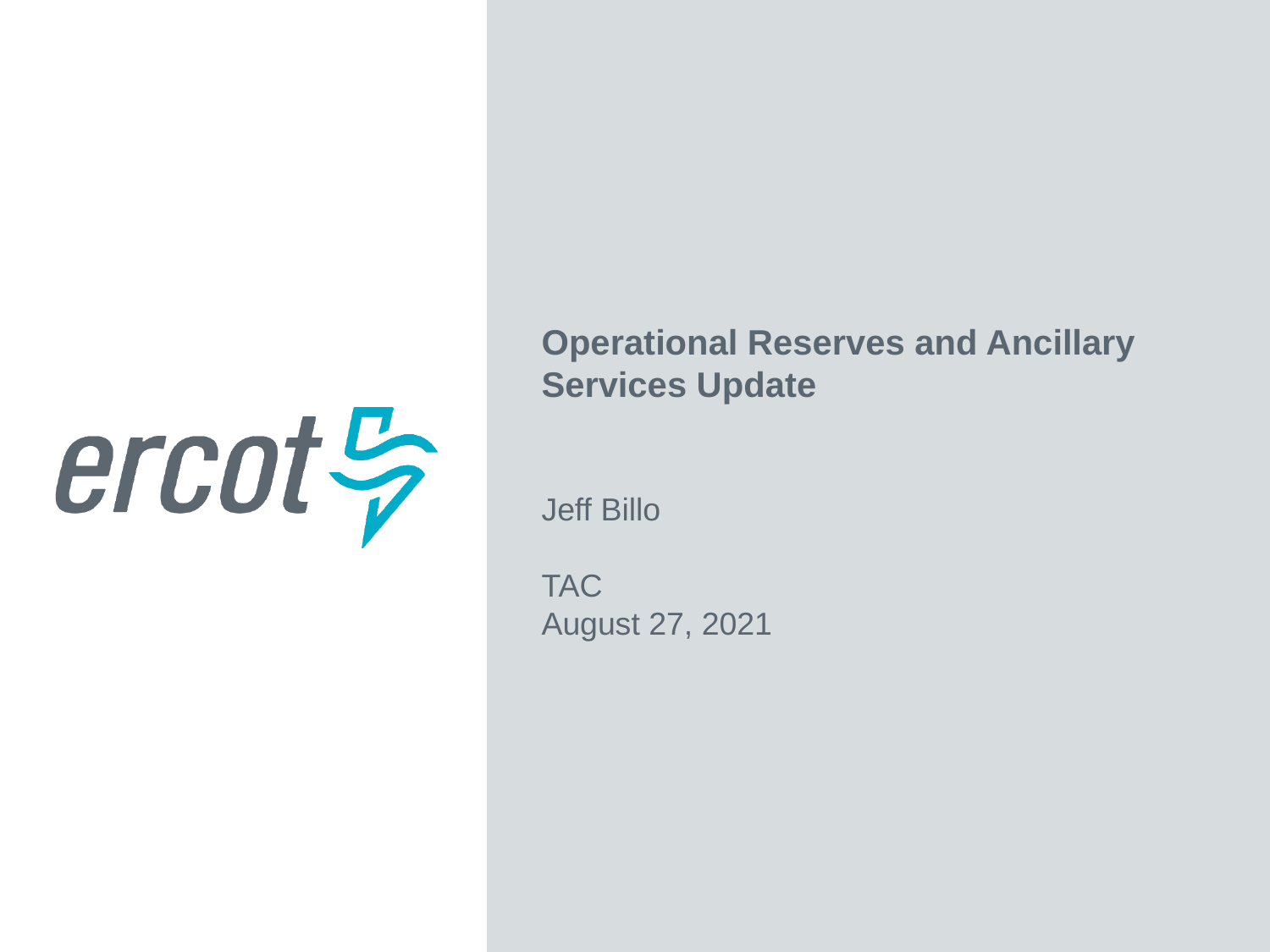

Operational Reserves and Ancillary Services Update

Jeff Billo

TAC
August 27, 2021